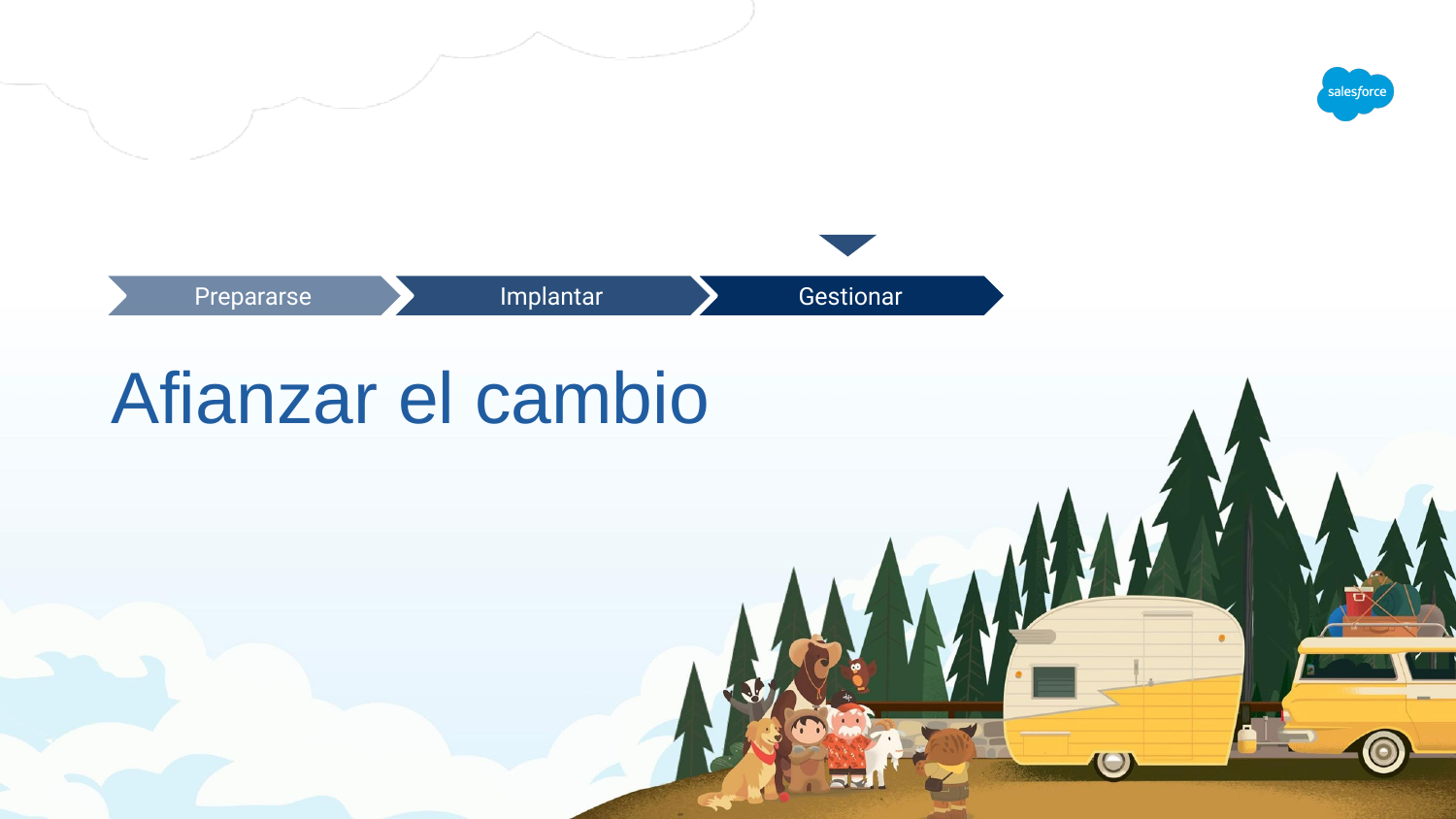

Prepararse
Implantar
Gestionar
# Afianzar el cambio